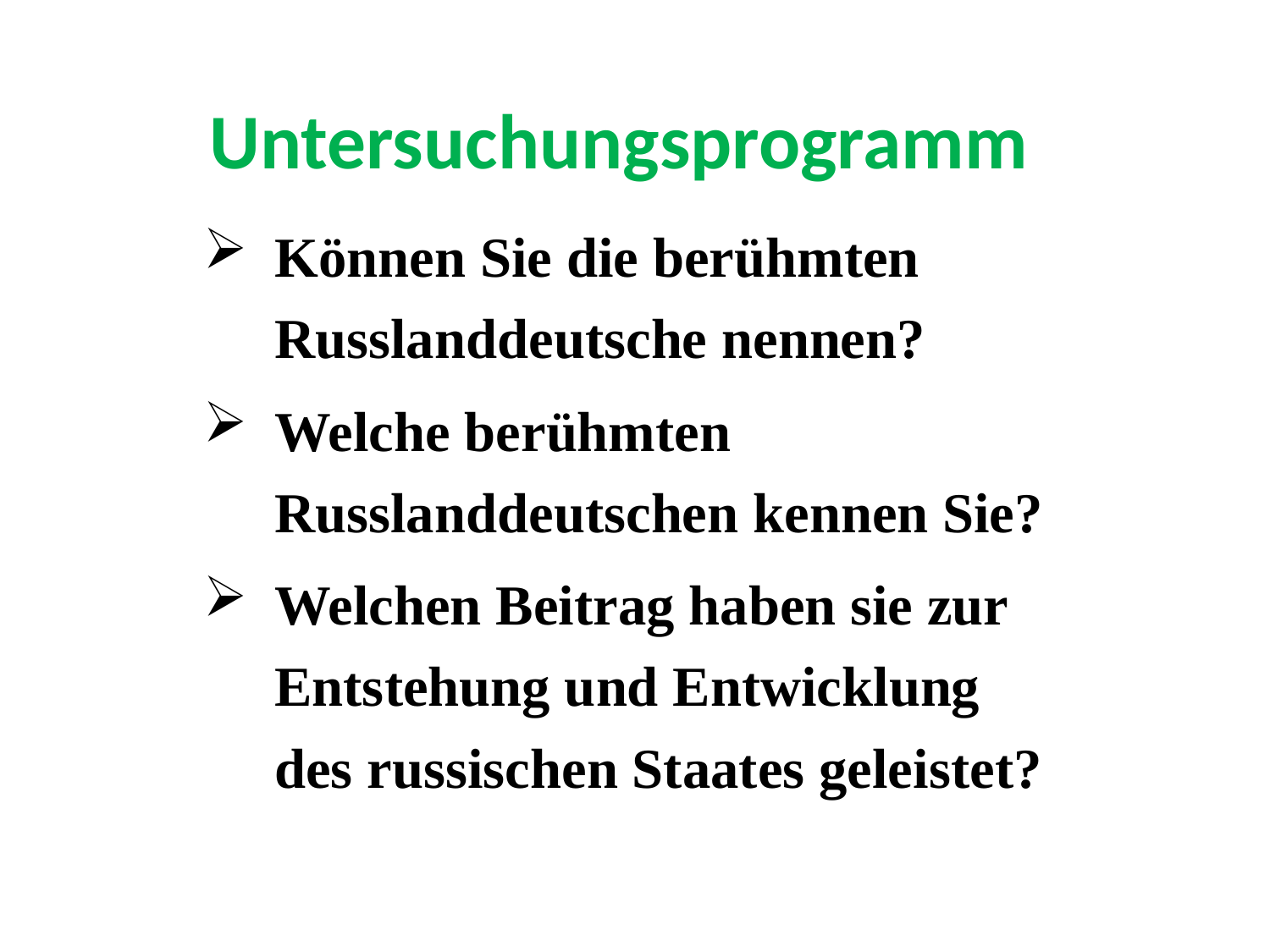

# Untersuchungsprogramm
Können Sie die berühmten Russlanddeutsche nennen?
Welche berühmten Russlanddeutschen kennen Sie?
Welchen Beitrag haben sie zur Entstehung und Entwicklung des russischen Staates geleistet?